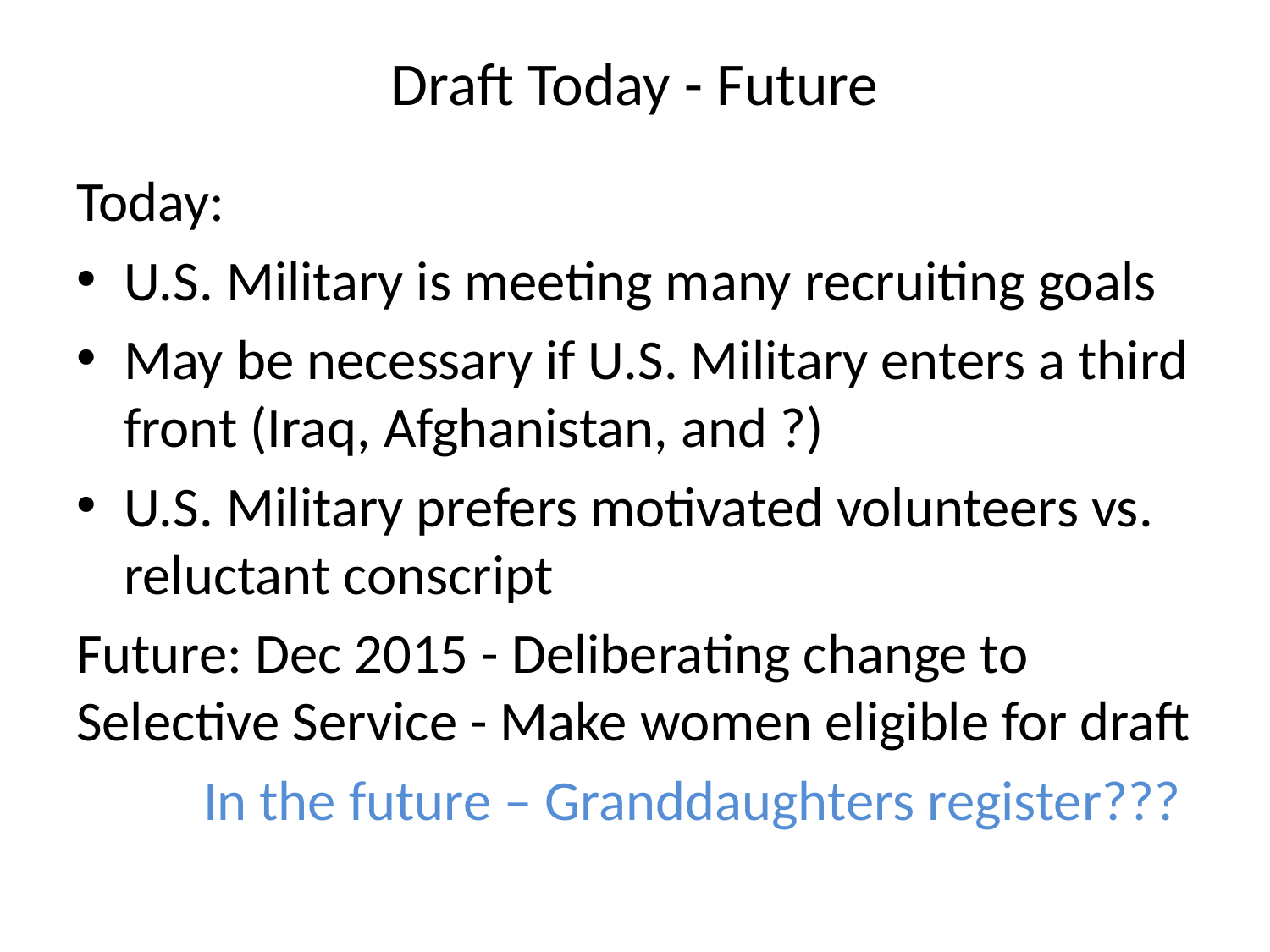

# Draft Today - Future
Today:
U.S. Military is meeting many recruiting goals
May be necessary if U.S. Military enters a third front (Iraq, Afghanistan, and ?)
U.S. Military prefers motivated volunteers vs. reluctant conscript
Future: Dec 2015 - Deliberating change to Selective Service - Make women eligible for draft
	In the future – Granddaughters register???